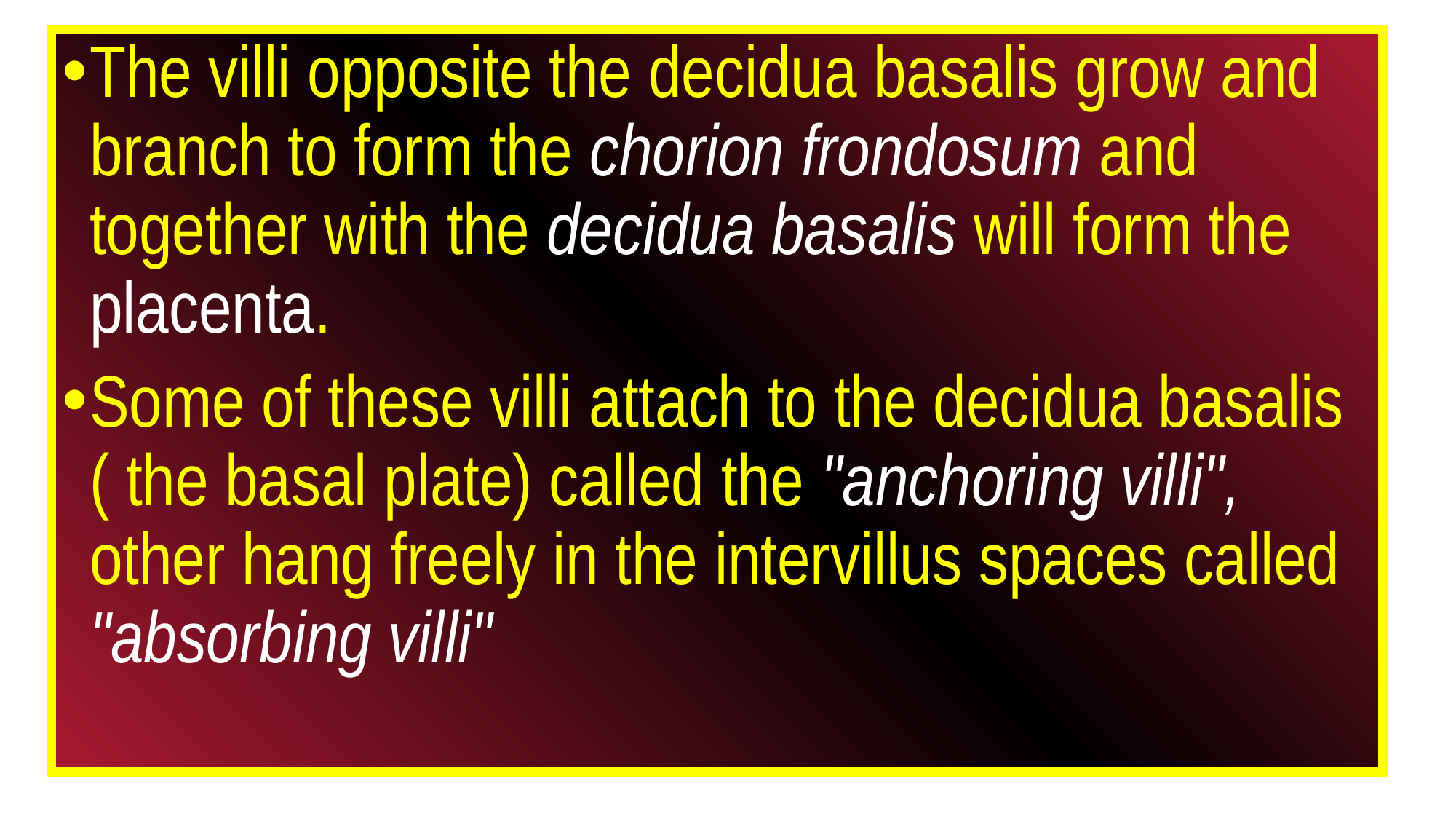

The villi opposite the decidua basalis grow and branch to form the chorion frondosum and together with the decidua basalis will form the placenta.
Some of these villi attach to the decidua basalis ( the basal plate) called the "anchoring villi", other hang freely in the intervillus spaces called "absorbing villi"